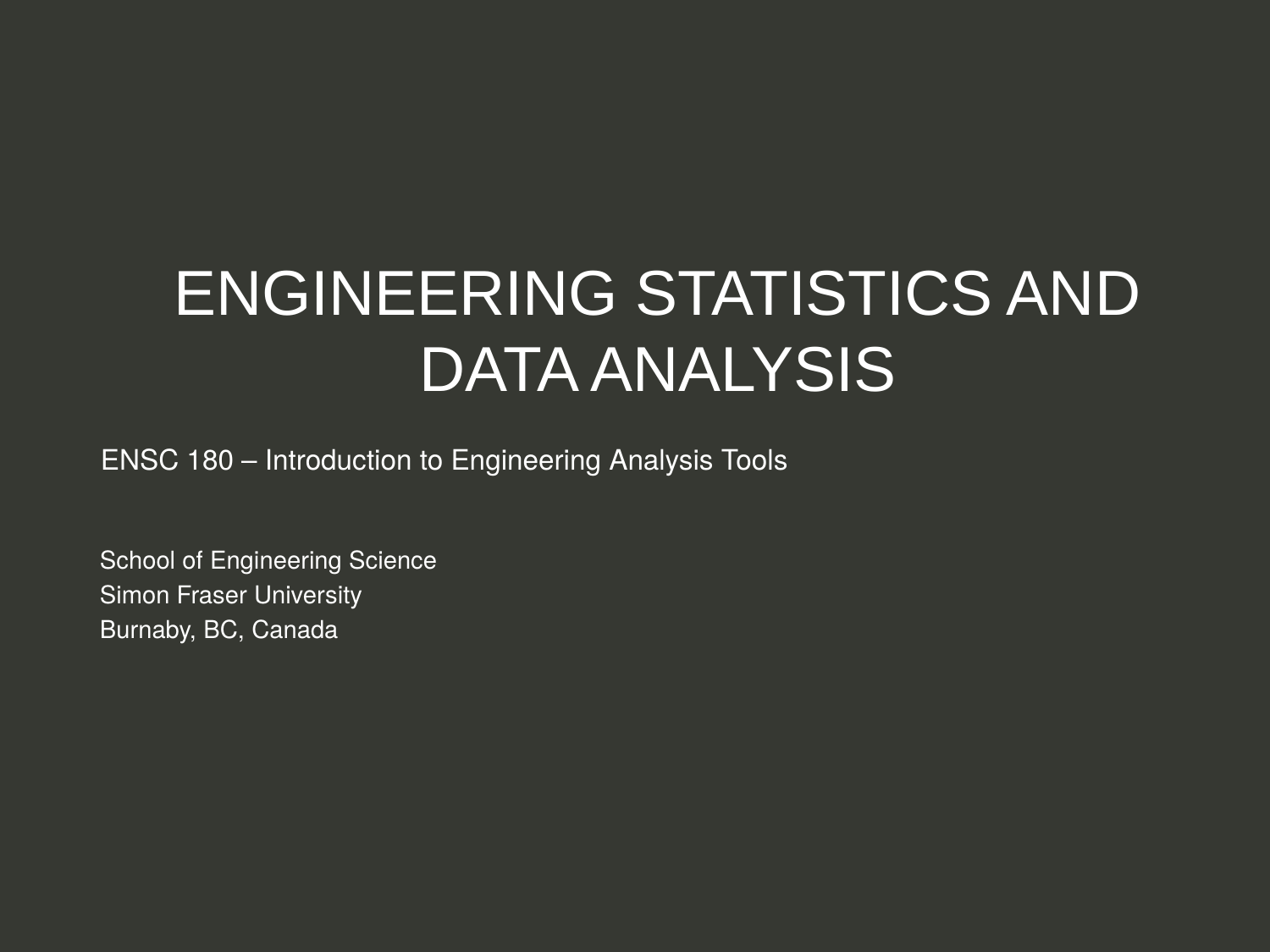

# ENGINEERING STATISTICS AND DATA ANALYSIS
ENSC 180 – Introduction to Engineering Analysis Tools